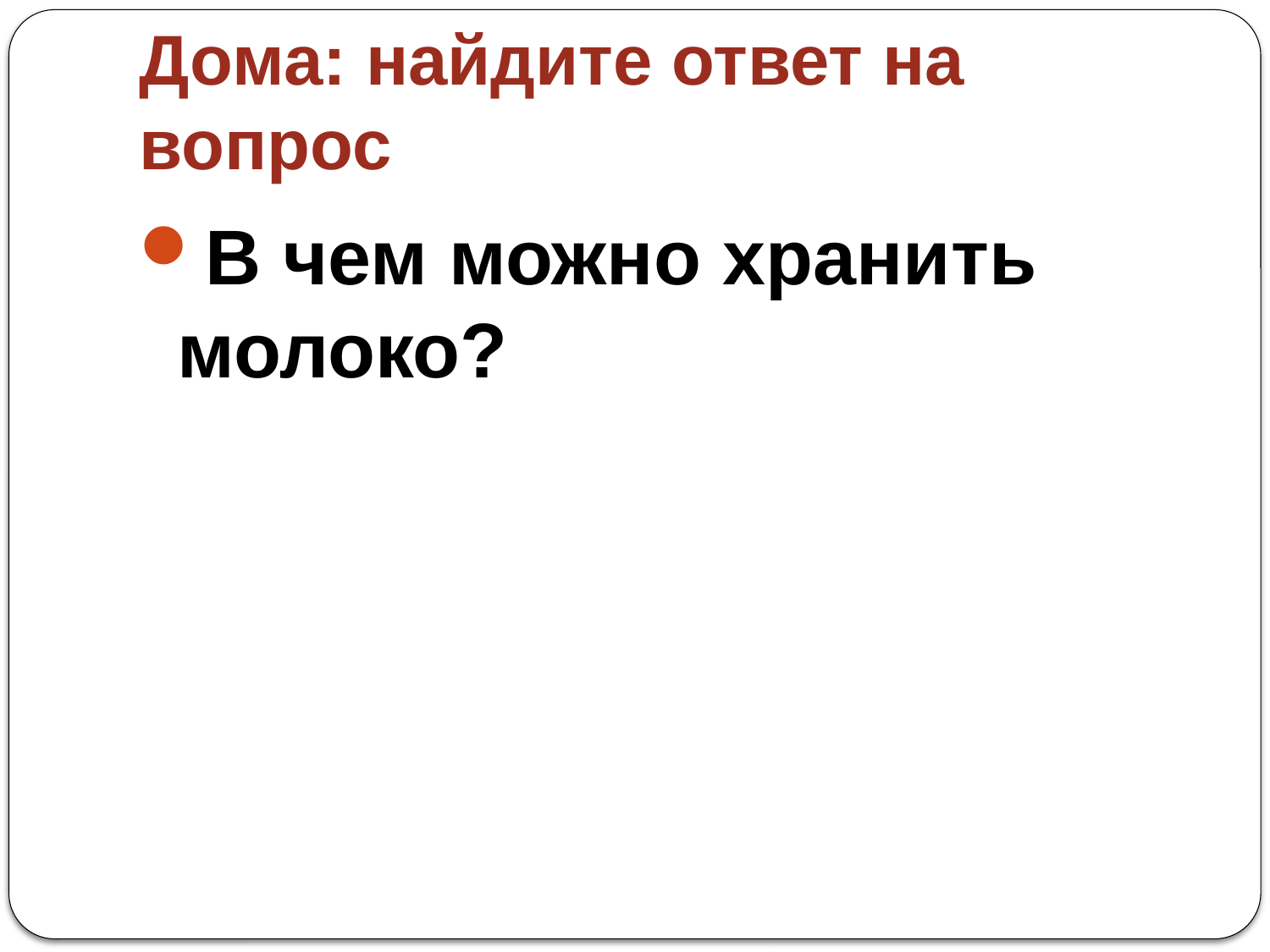

# Дома: найдите ответ на вопрос
В чем можно хранить молоко?